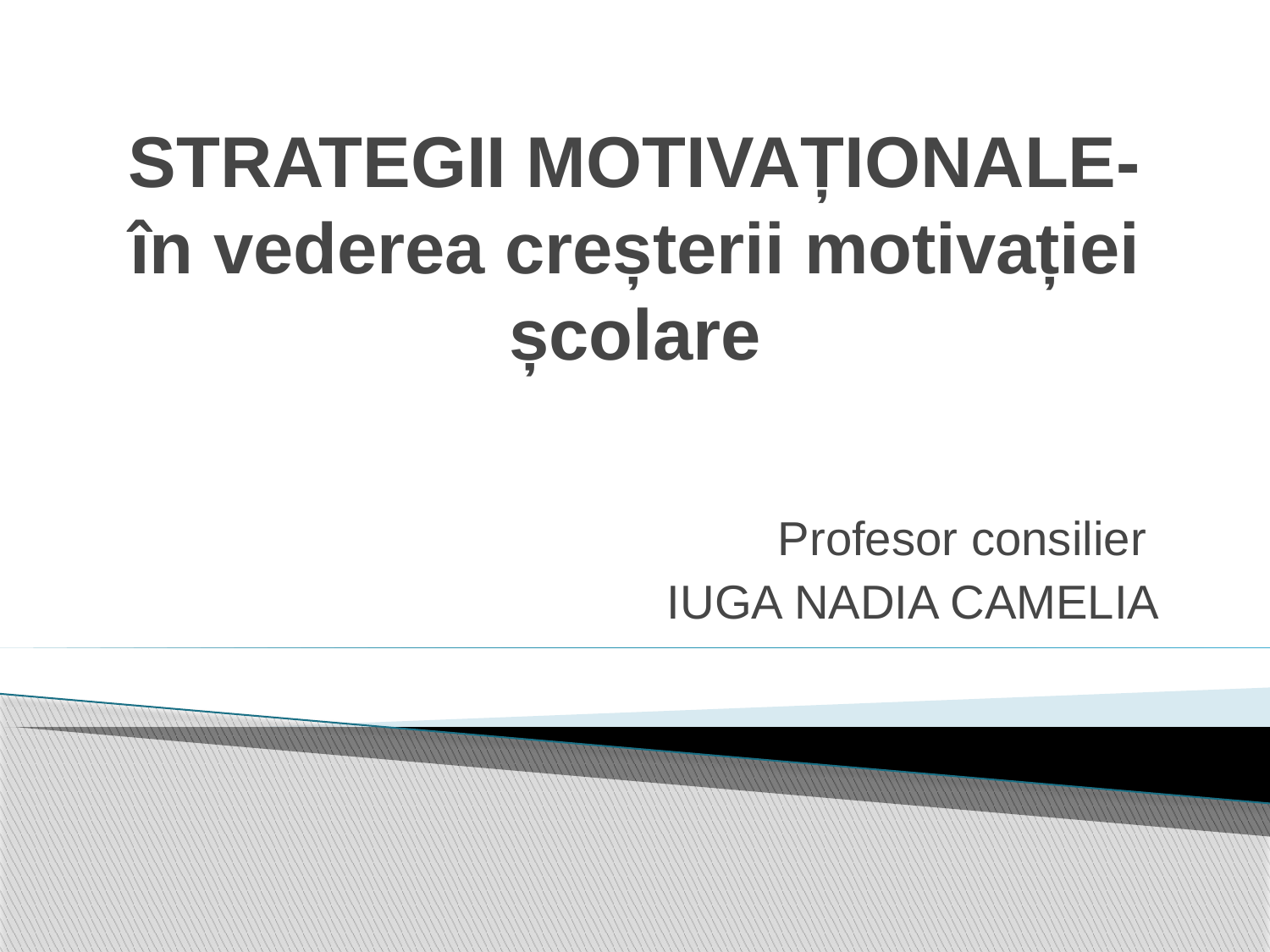

# STRATEGII MOTIVAȚIONALE- în vederea creșterii motivației școlare
Profesor consilier
IUGA NADIA CAMELIA